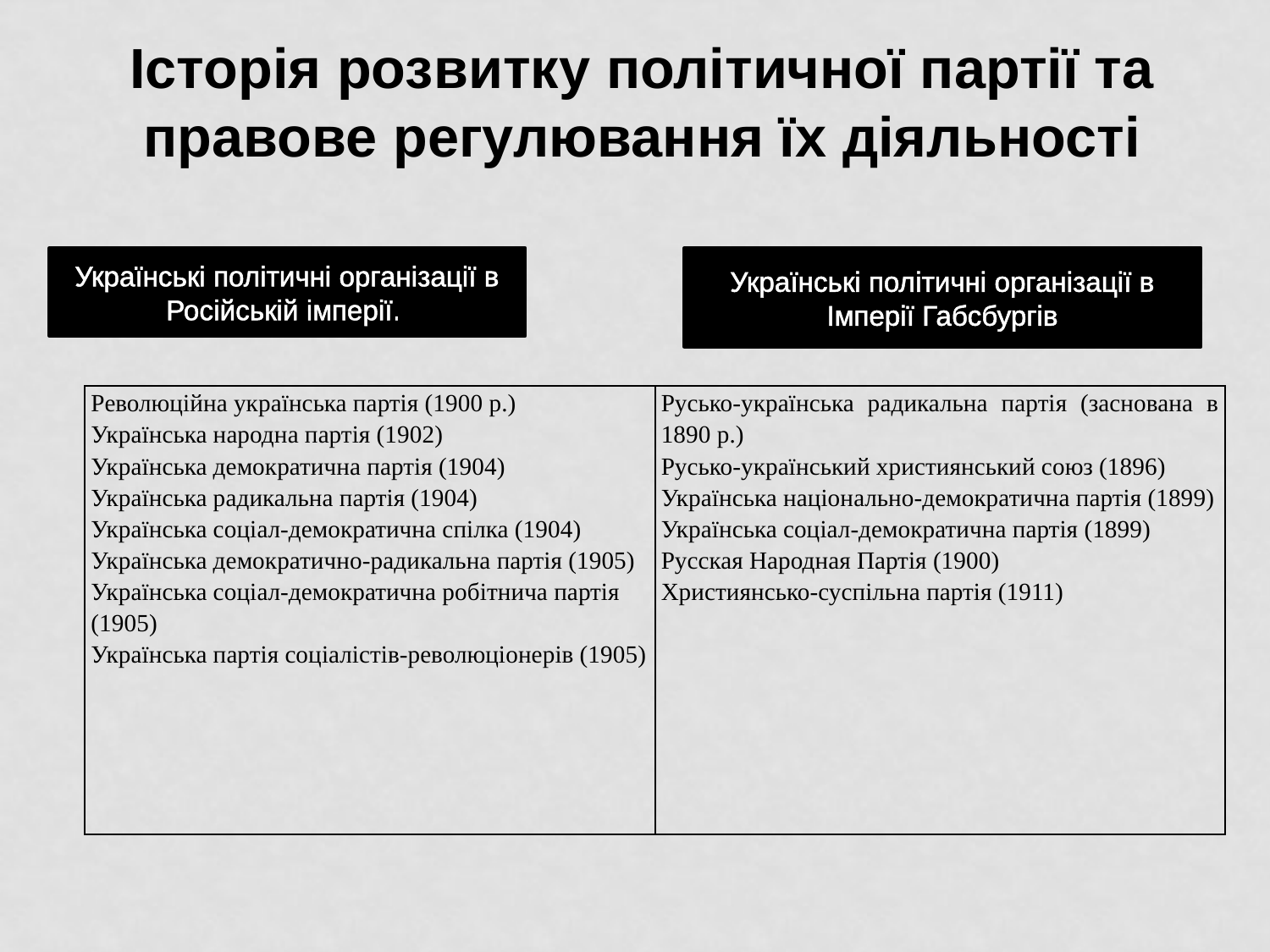

Історія розвитку політичної партії та правове регулювання їх діяльності
Українські політичні організації в Російській імперії.
Українські політичні організації в Імперії Габсбургів
| Революційна українська партія (1900 р.) Українська народна партія (1902) Українська демократична партія (1904) Українська радикальна партія (1904) Українська соціал-демократична спілка (1904) Українська демократично-радикальна партія (1905) Українська соціал-демократична робітнича партія (1905) Українська партія соціалістів-революціонерів (1905) | Русько-українська радикальна партія (заснована в 1890 р.) Русько-український християнський союз (1896) Українська національно-демократична партія (1899) Українська соціал-демократична партія (1899) Русская Народная Партія (1900) Християнсько-суспільна партія (1911) |
| --- | --- |